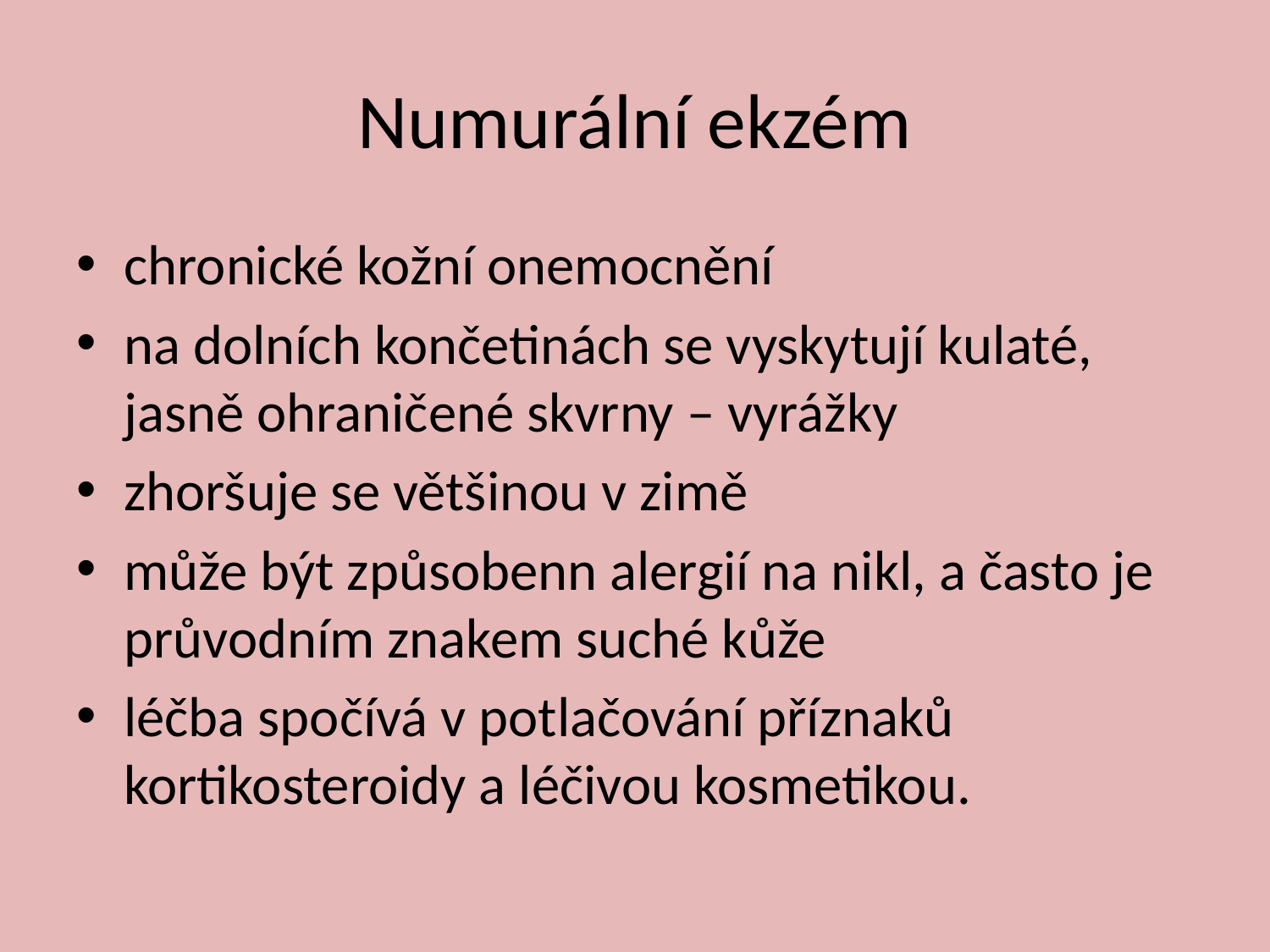

# Numurální ekzém
chronické kožní onemocnění
na dolních končetinách se vyskytují kulaté, jasně ohraničené skvrny – vyrážky
zhoršuje se většinou v zimě
může být způsobenn alergií na nikl, a často je průvodním znakem suché kůže
léčba spočívá v potlačování příznaků kortikosteroidy a léčivou kosmetikou.